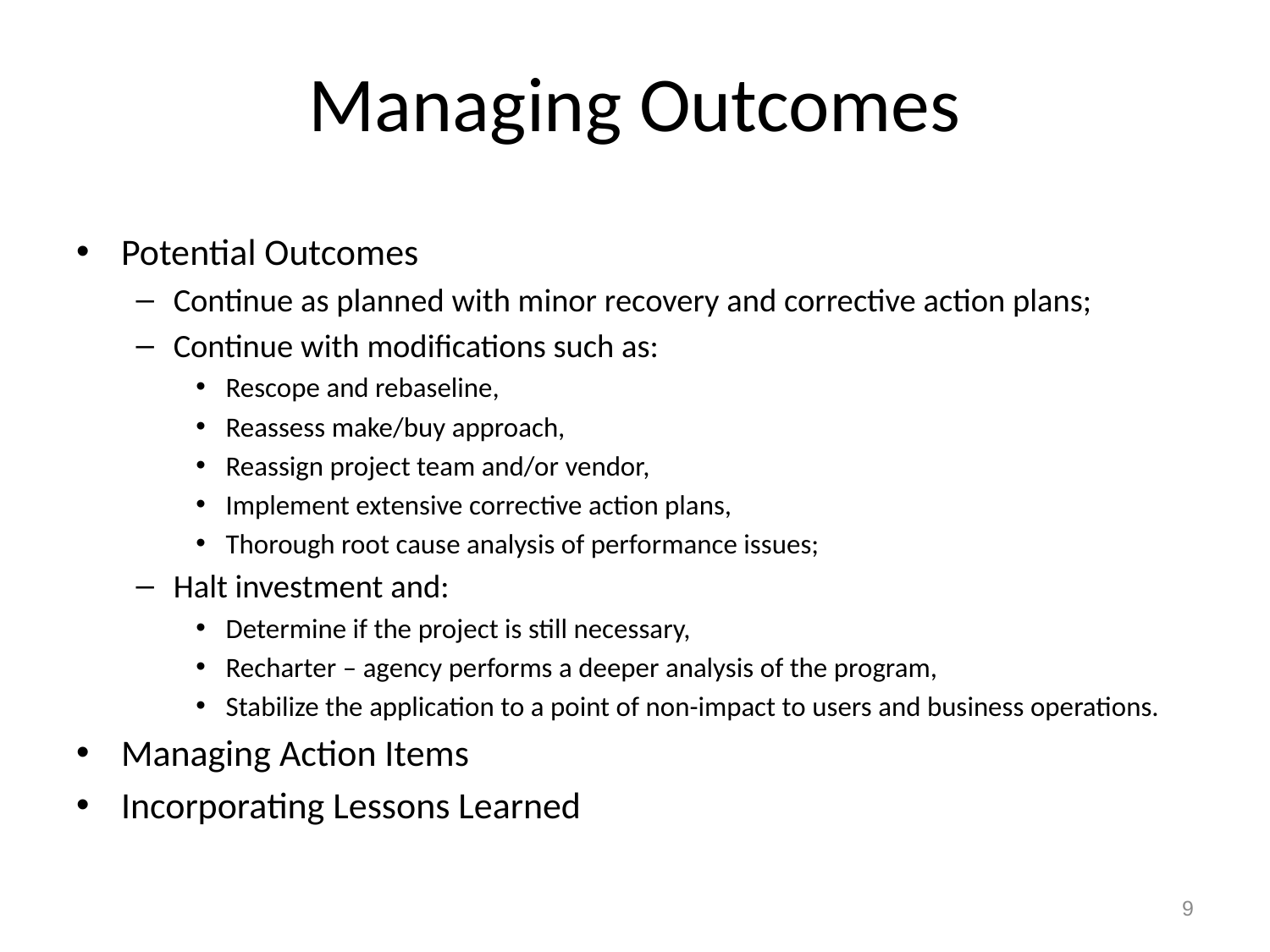

# Managing Outcomes
Potential Outcomes
Continue as planned with minor recovery and corrective action plans;
Continue with modifications such as:
Rescope and rebaseline,
Reassess make/buy approach,
Reassign project team and/or vendor,
Implement extensive corrective action plans,
Thorough root cause analysis of performance issues;
Halt investment and:
Determine if the project is still necessary,
Recharter – agency performs a deeper analysis of the program,
Stabilize the application to a point of non-impact to users and business operations.
Managing Action Items
Incorporating Lessons Learned
9